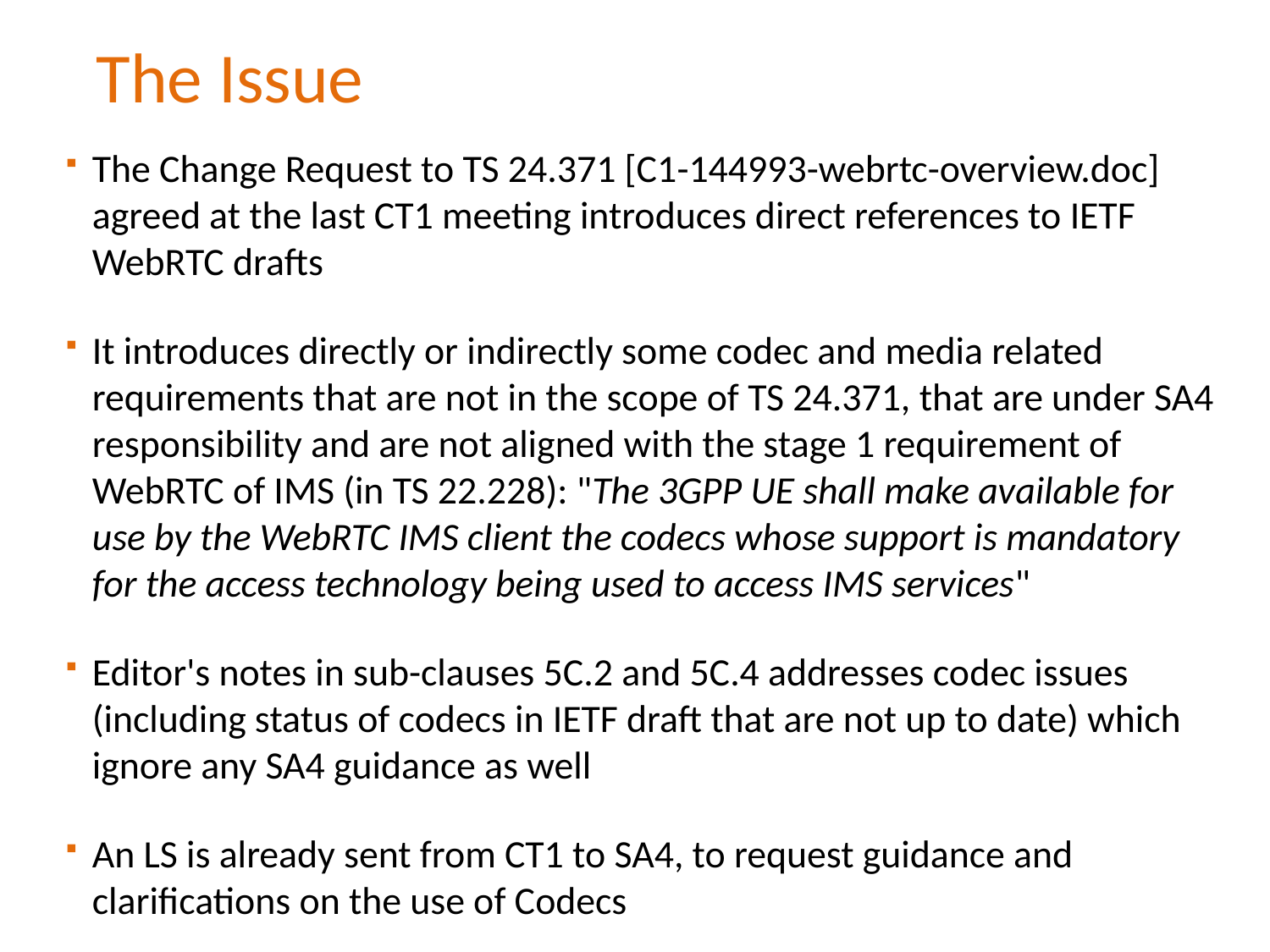

The Issue
The Change Request to TS 24.371 [C1-144993-webrtc-overview.doc] agreed at the last CT1 meeting introduces direct references to IETF WebRTC drafts
It introduces directly or indirectly some codec and media related requirements that are not in the scope of TS 24.371, that are under SA4 responsibility and are not aligned with the stage 1 requirement of WebRTC of IMS (in TS 22.228): "The 3GPP UE shall make available for use by the WebRTC IMS client the codecs whose support is mandatory for the access technology being used to access IMS services"
Editor's notes in sub-clauses 5C.2 and 5C.4 addresses codec issues (including status of codecs in IETF draft that are not up to date) which ignore any SA4 guidance as well
An LS is already sent from CT1 to SA4, to request guidance and clarifications on the use of Codecs